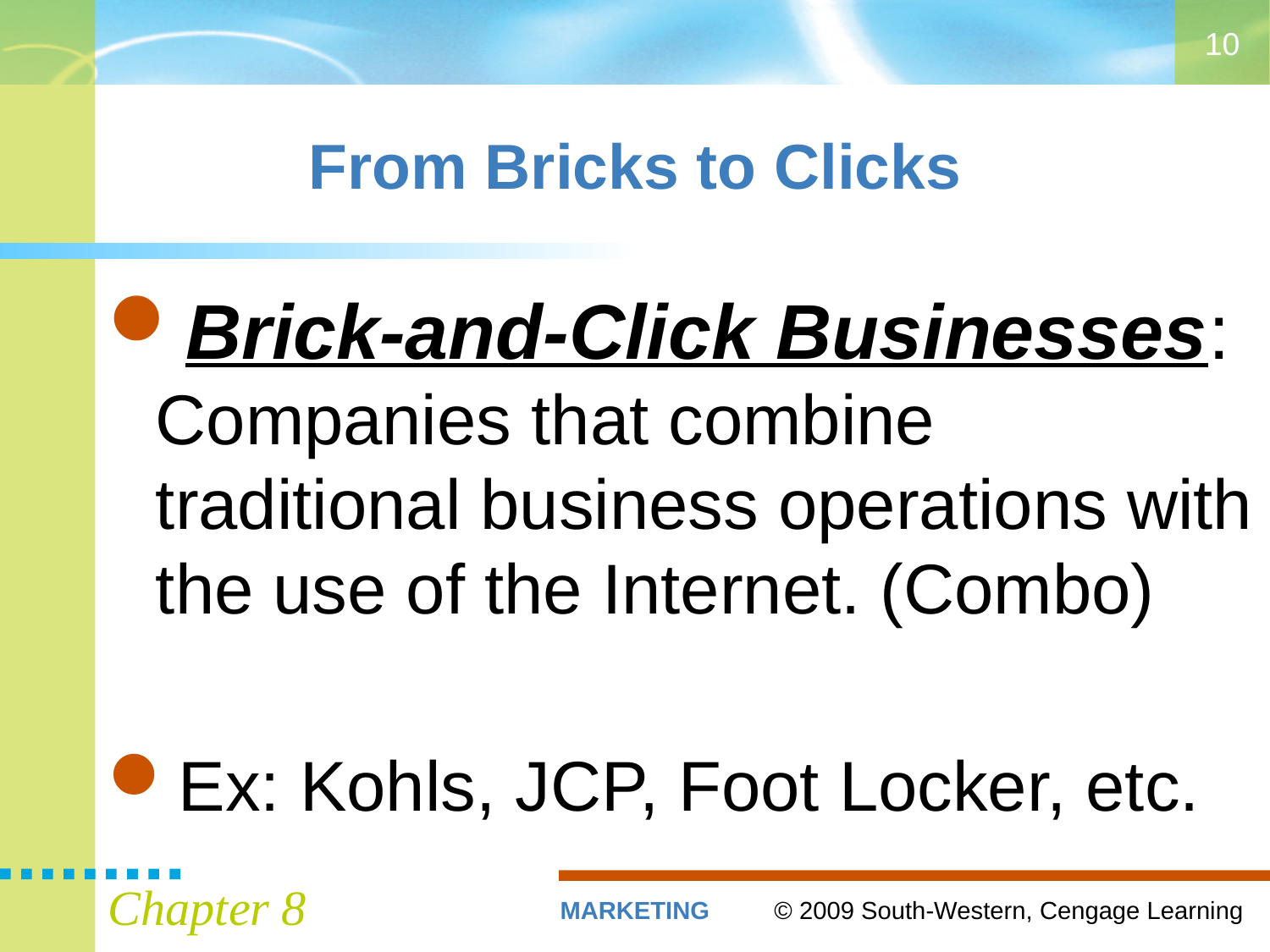

10
# From Bricks to Clicks
Brick-and-Click Businesses: Companies that combine traditional business operations with the use of the Internet. (Combo)

Ex: Kohls, JCP, Foot Locker, etc.

Chapter 8